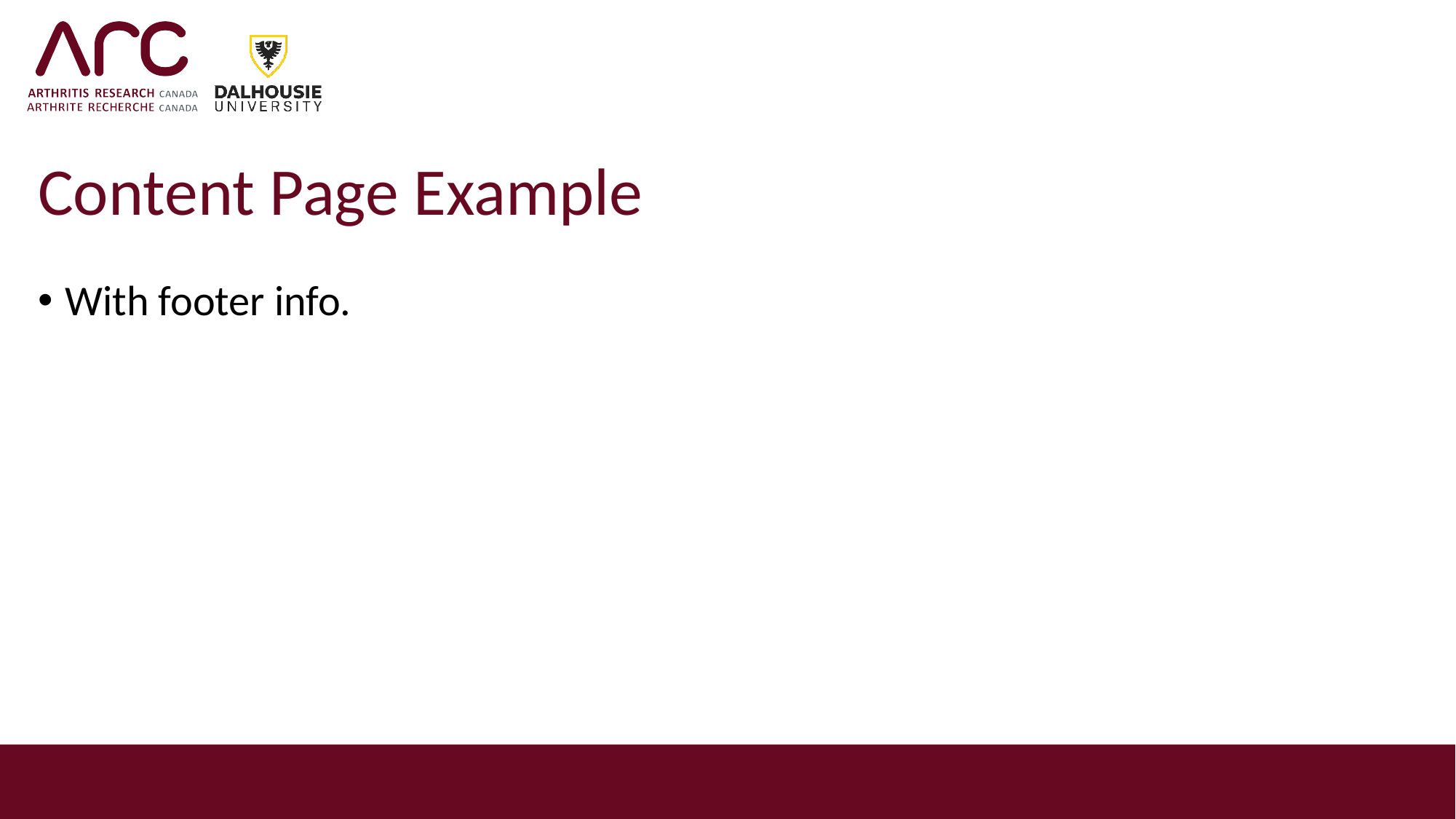

# Content Page Example
With footer info.